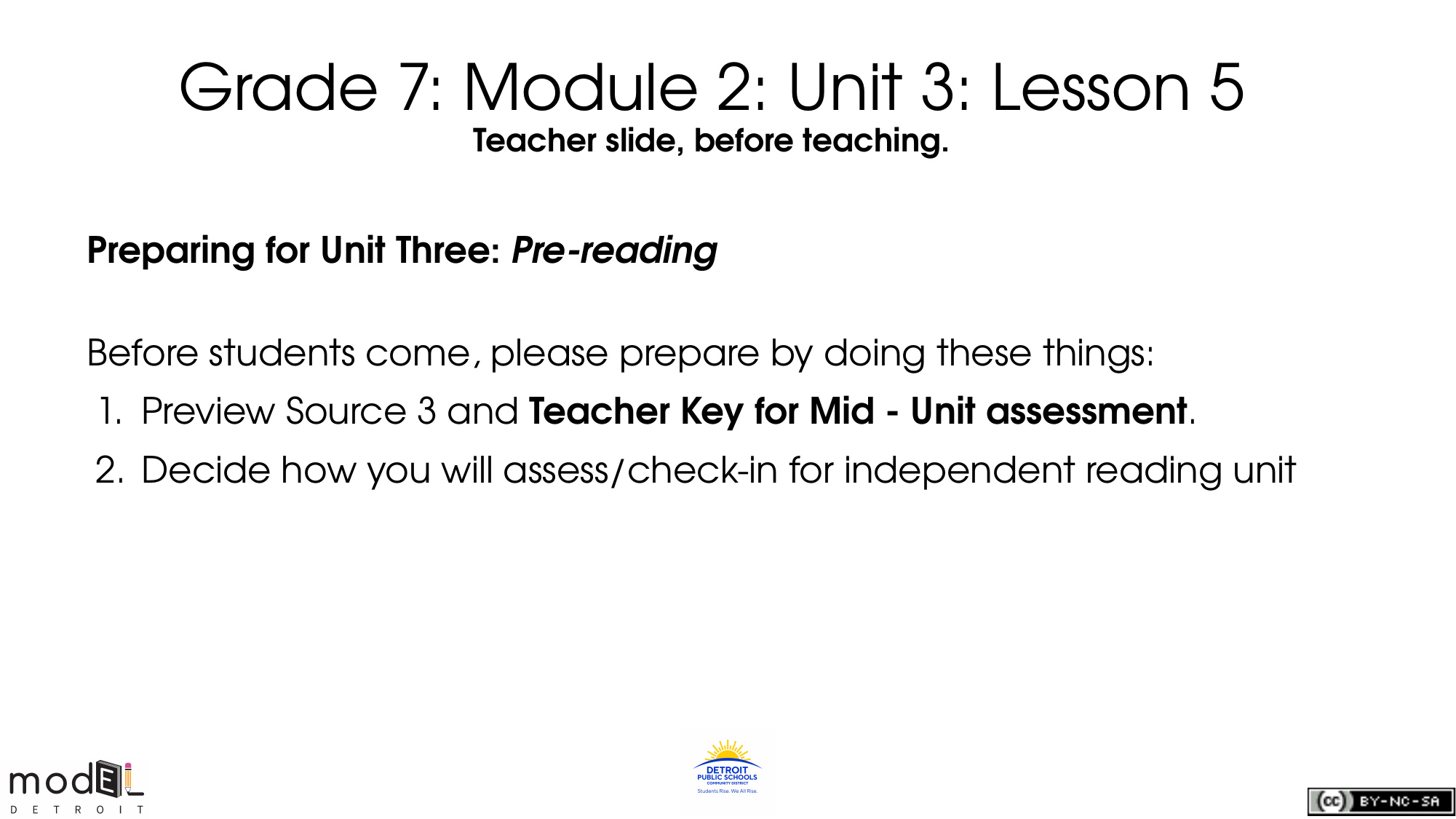

# Grade 7: Module 2: Unit 3: Lesson 5
Teacher slide, before teaching.
Preparing for Unit Three: Pre-reading

Before students come, please prepare by doing these things:
Preview Source 3 and Teacher Key for Mid - Unit assessment.
Decide how you will assess/check-in for independent reading unit